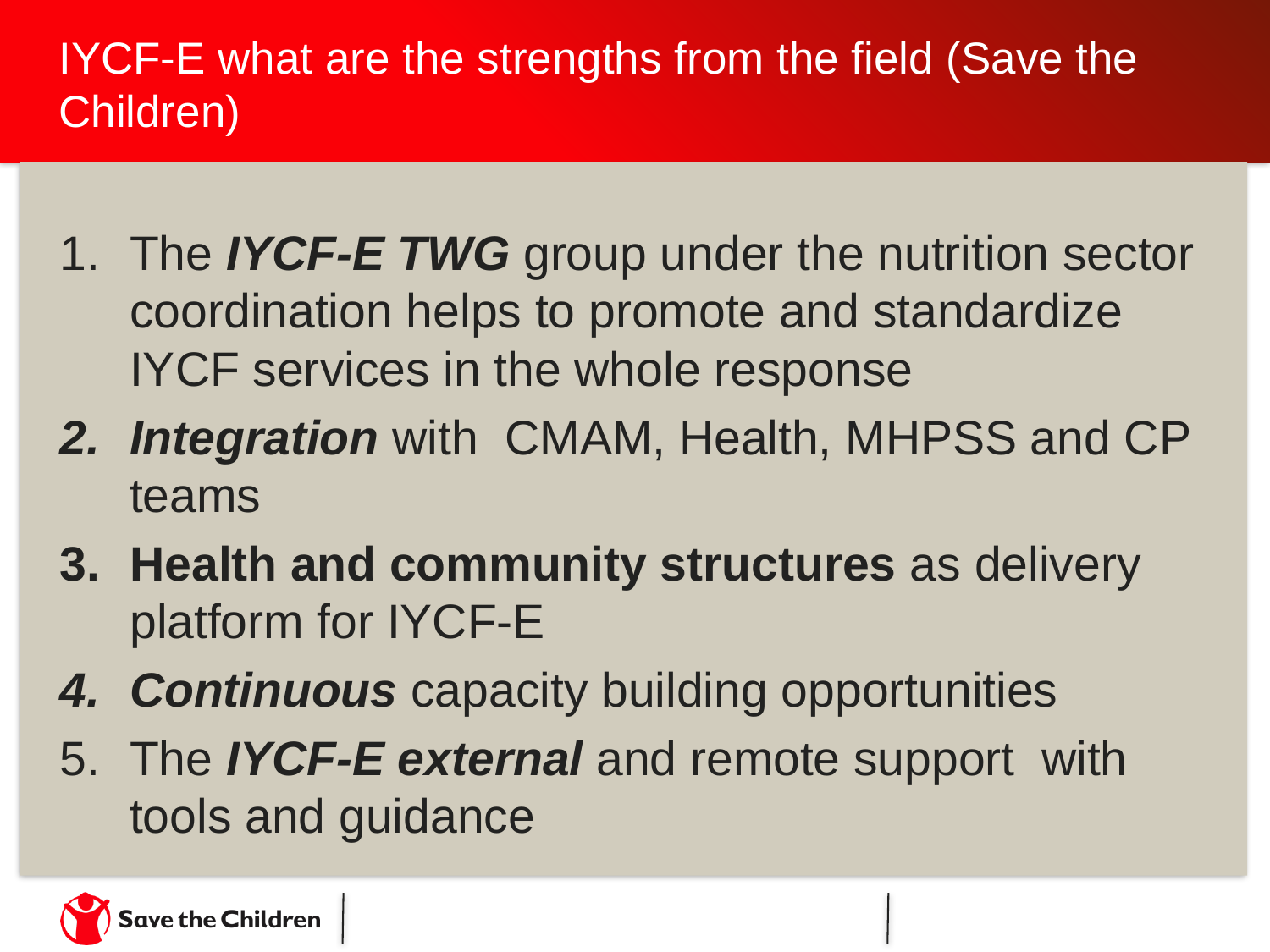

# IYCF-E what are the strengths from the field (Save the Children)
The IYCF-E TWG group under the nutrition sector coordination helps to promote and standardize  IYCF services in the whole response
Integration with  CMAM, Health, MHPSS and CP teams
Health and community structures as delivery platform for IYCF-E
Continuous capacity building opportunities
The IYCF-E external and remote support  with tools and guidance